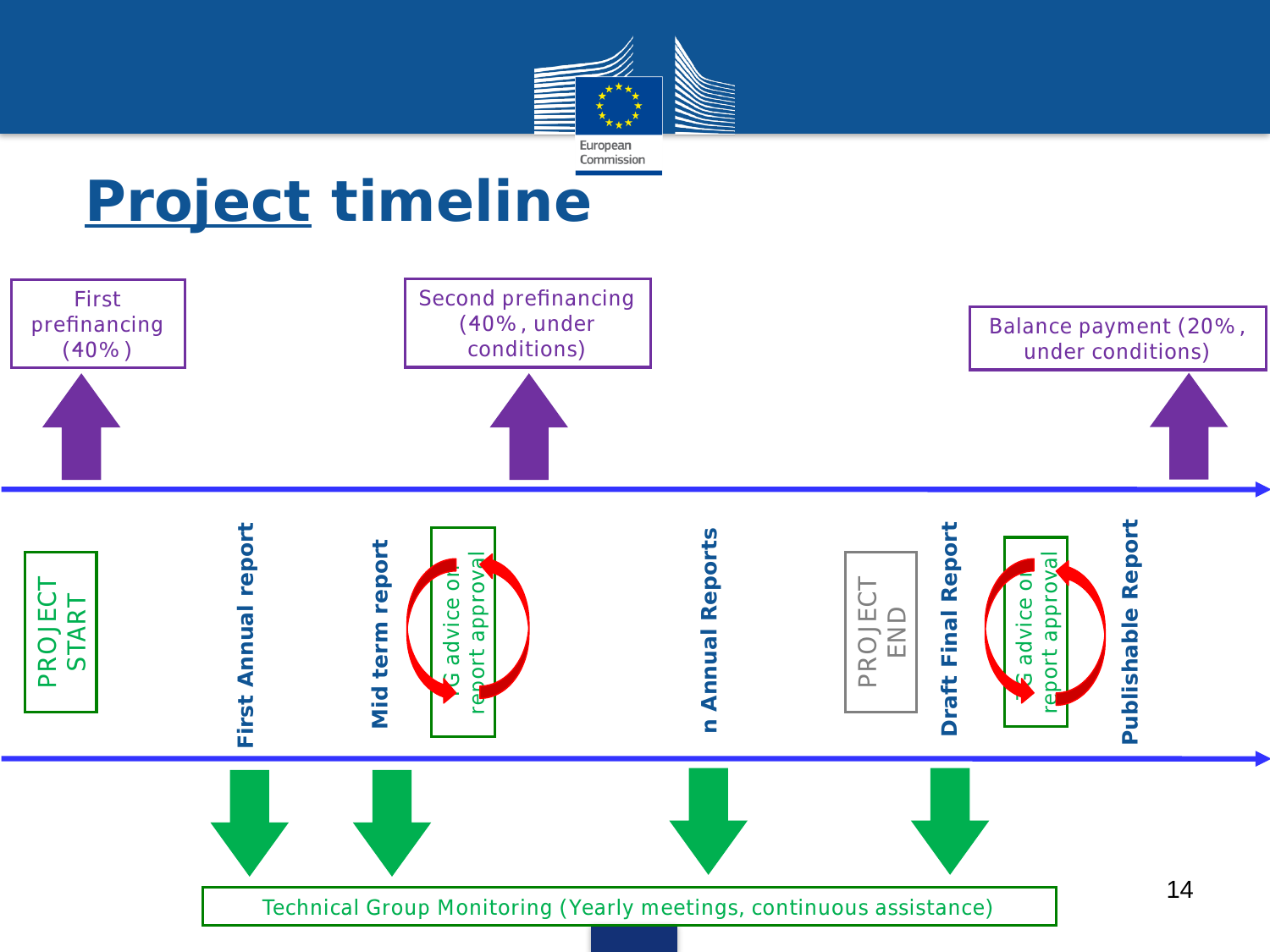

Project timeline

Second prefinancing (40%, under conditions)
First prefinancing (40%)
Balance payment (20%, under conditions)

TG advice on report approval
PROJECT
START
PROJECT
END
TG advice on report approval
Draft Final Report
n Annual Reports
Publishable Report
First Annual report
Mid term report

14
Technical Group Monitoring (Yearly meetings, continuous assistance)